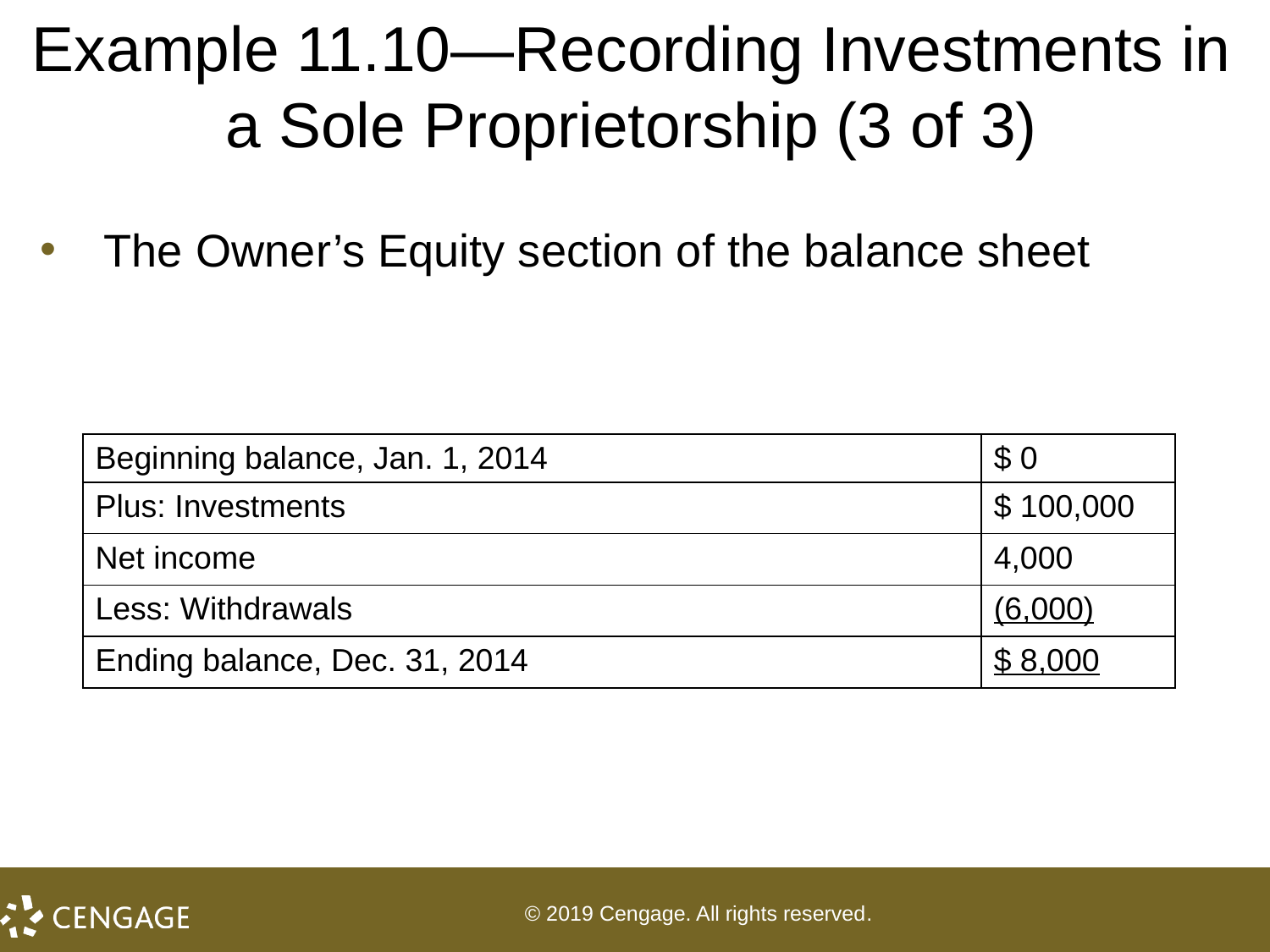

# Example 11.10—Recording Investments in a Sole Proprietorship (3 of 3)
The Owner’s Equity section of the balance sheet
| Beginning balance, Jan. 1, 2014 | $ 0 |
| --- | --- |
| Plus: Investments | $ 100,000 |
| Net income | 4,000 |
| Less: Withdrawals | (6,000) |
| Ending balance, Dec. 31, 2014 | $ 8,000 |